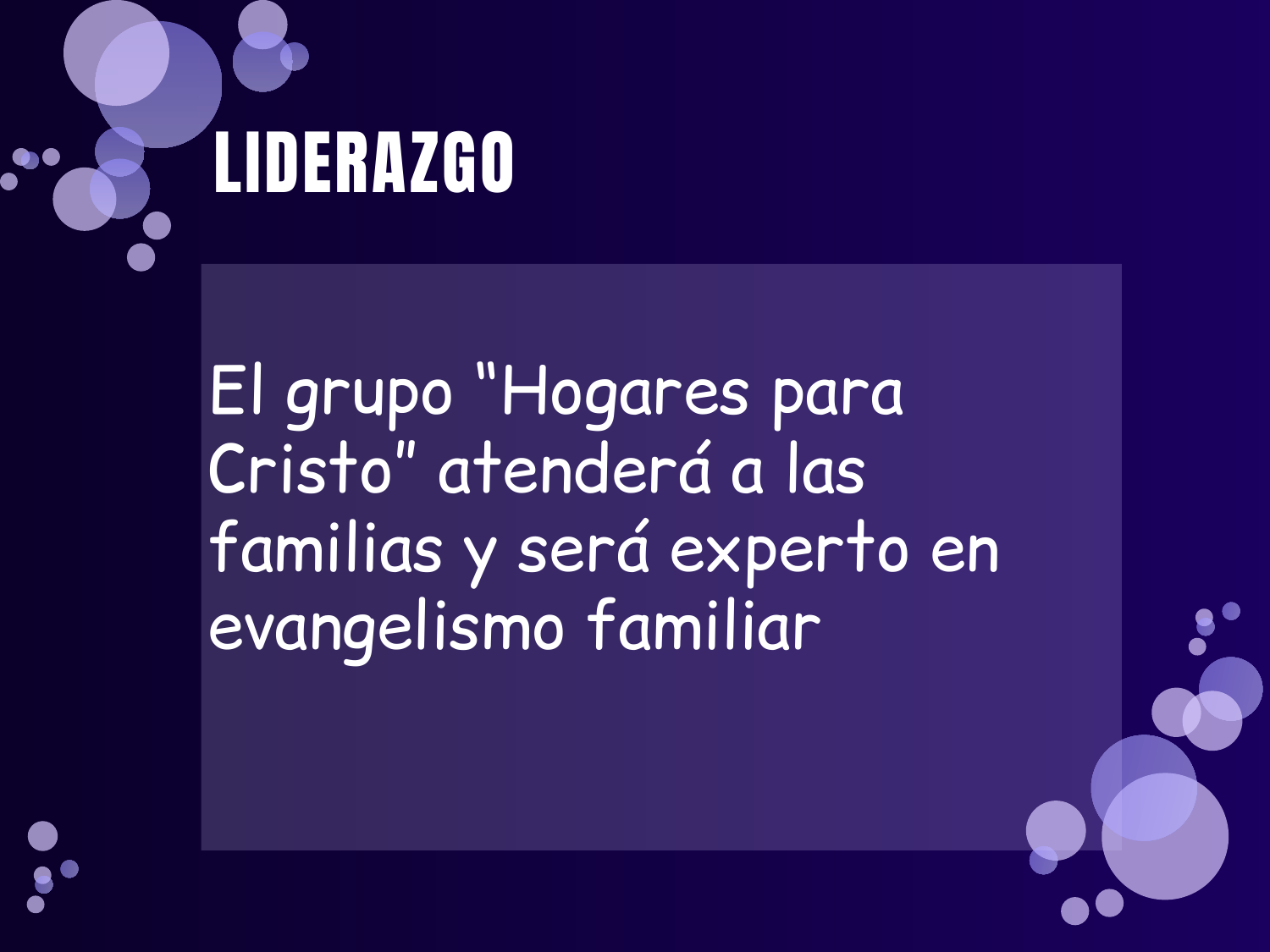

# LIDERAZGO

El grupo “Hogares para Cristo” atenderá a las familias y será experto en evangelismo familiar